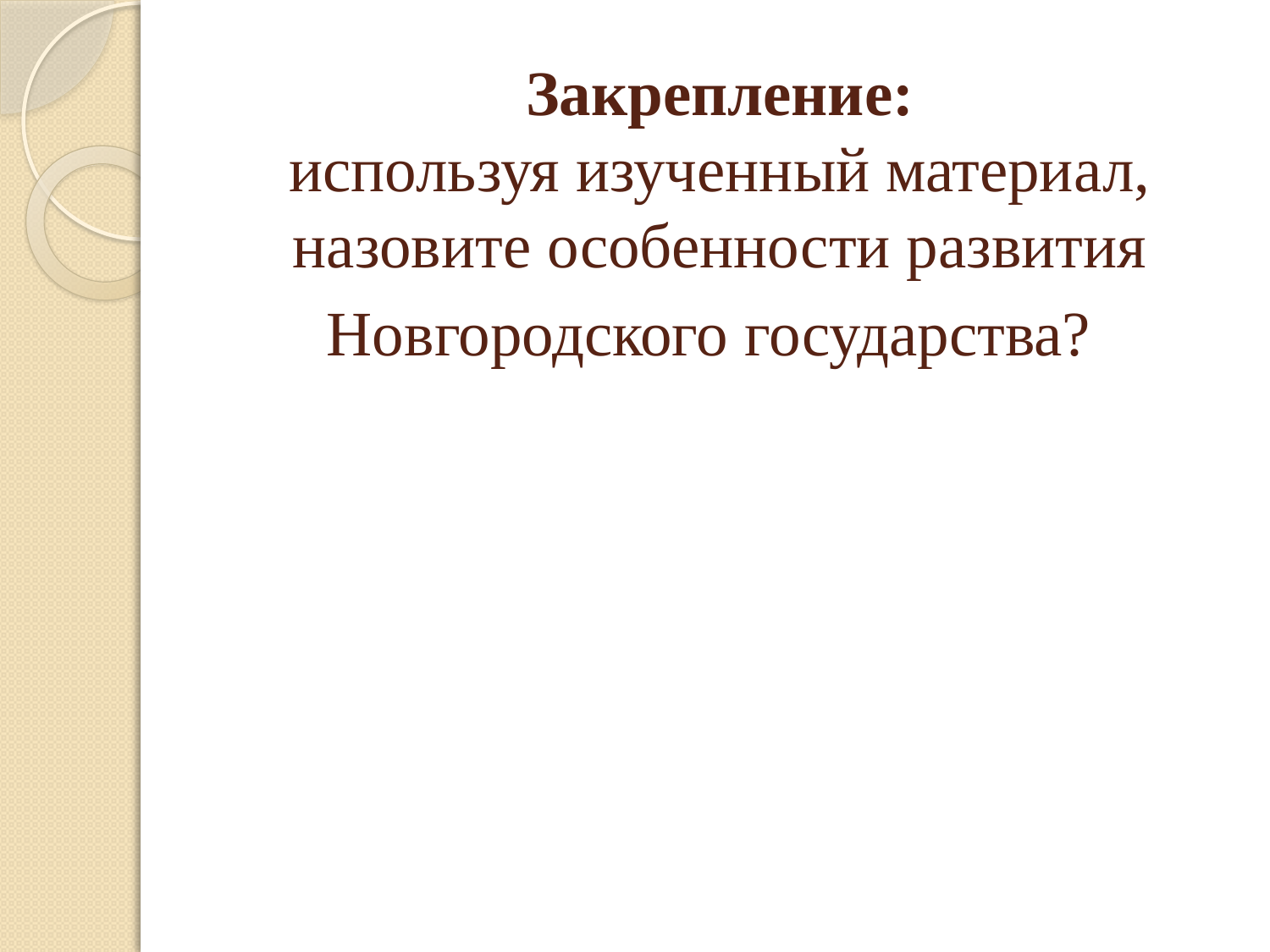

# Закрепление: используя изученный материал, назовите особенности развития Новгородского государства?